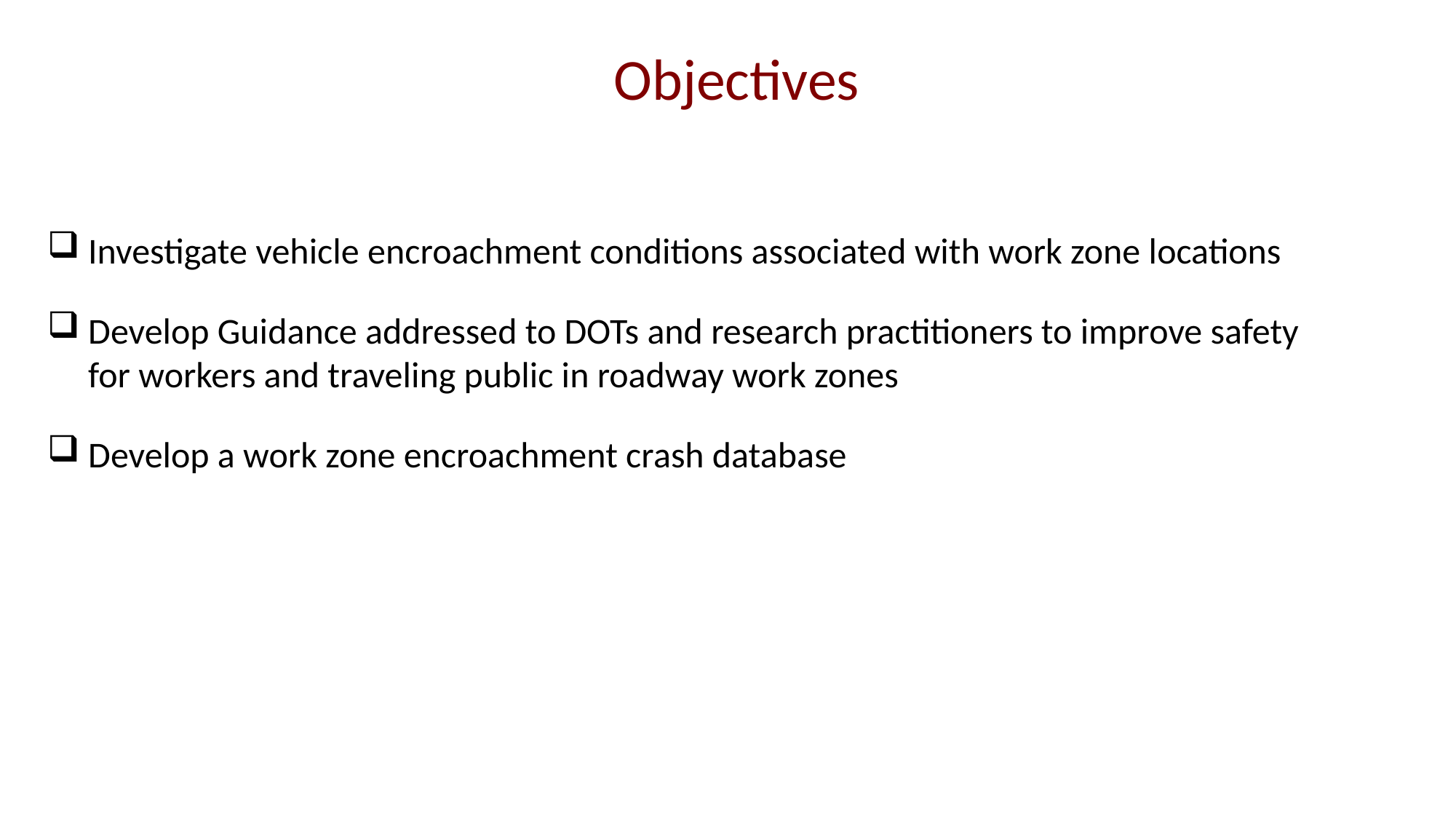

Objectives
Investigate vehicle encroachment conditions associated with work zone locations
Develop Guidance addressed to DOTs and research practitioners to improve safety for workers and traveling public in roadway work zones
Develop a work zone encroachment crash database
5